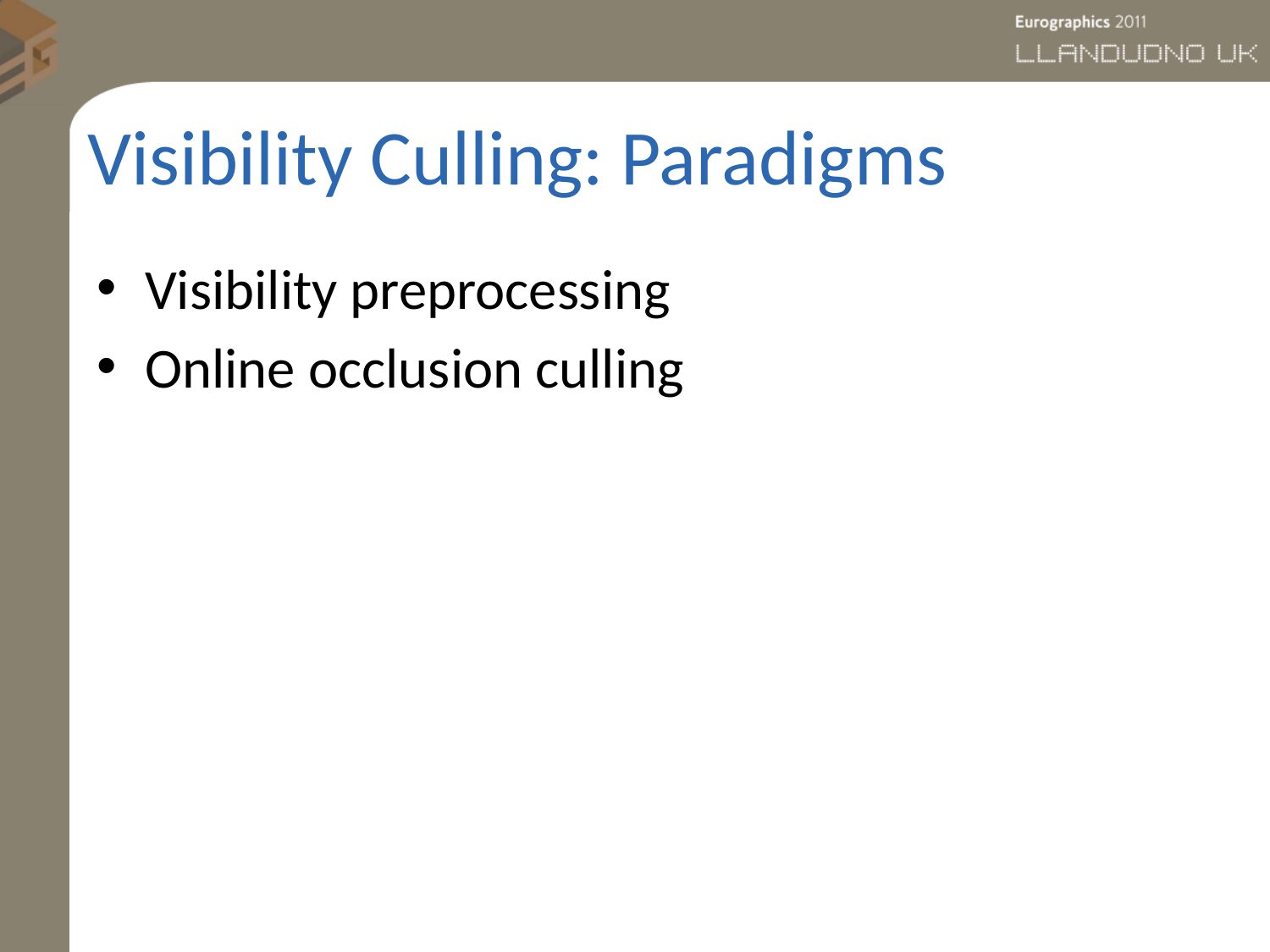

# Visibility Culling: Paradigms
Visibility preprocessing
Online occlusion culling